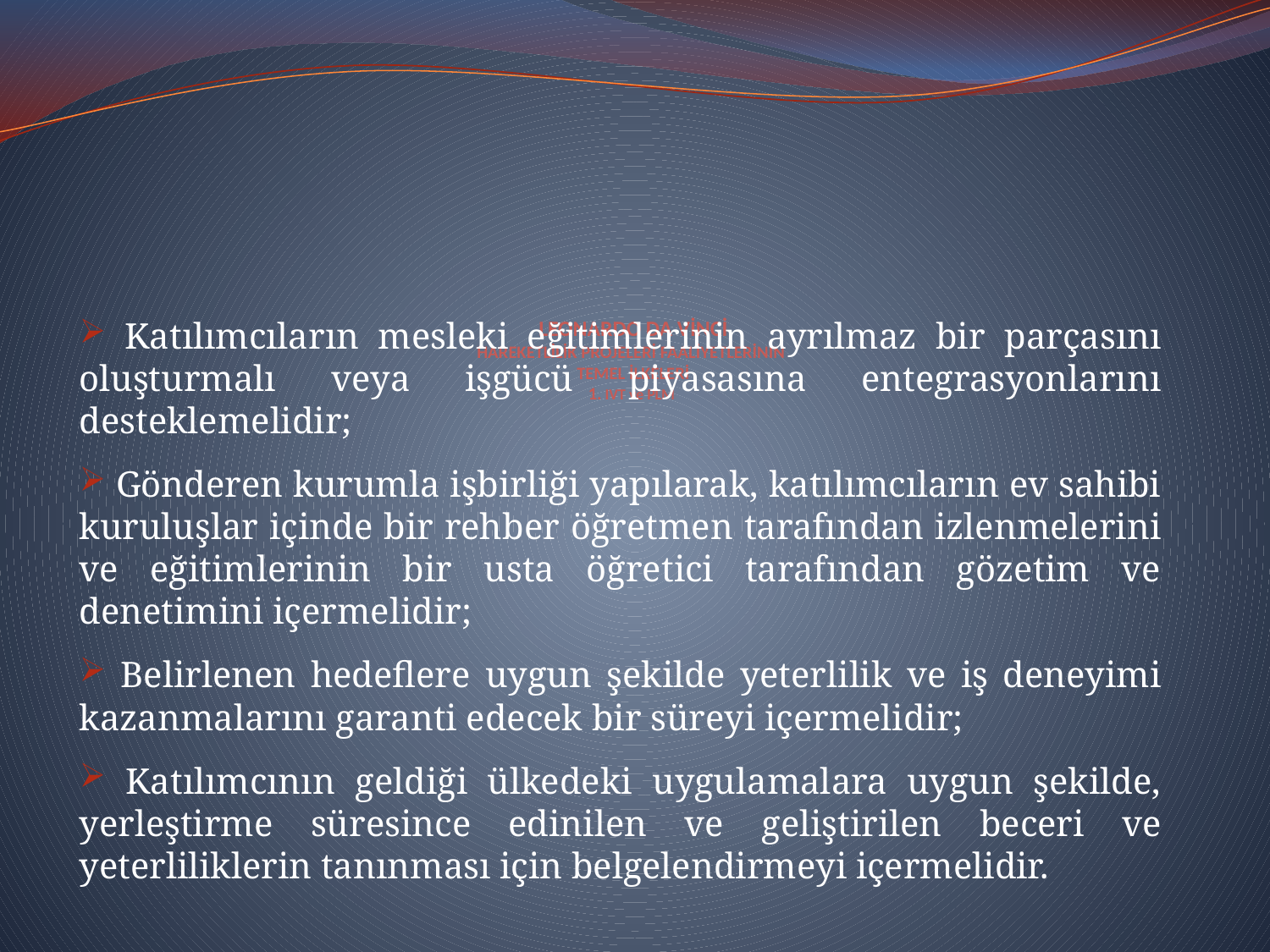

# LEONARDO DA VİNCİ HAREKETLİLİK PROJELERİ FAALİYETLERİNİN TEMEL İLKELERİ 1. IVT ve PLM
 Katılımcıların mesleki eğitimlerinin ayrılmaz bir parçasını oluşturmalı veya işgücü piyasasına entegrasyonlarını desteklemelidir;
 Gönderen kurumla işbirliği yapılarak, katılımcıların ev sahibi kuruluşlar içinde bir rehber öğretmen tarafından izlenmelerini ve eğitimlerinin bir usta öğretici tarafından gözetim ve denetimini içermelidir;
 Belirlenen hedeflere uygun şekilde yeterlilik ve iş deneyimi kazanmalarını garanti edecek bir süreyi içermelidir;
 Katılımcının geldiği ülkedeki uygulamalara uygun şekilde, yerleştirme süresince edinilen ve geliştirilen beceri ve yeterliliklerin tanınması için belgelendirmeyi içermelidir.